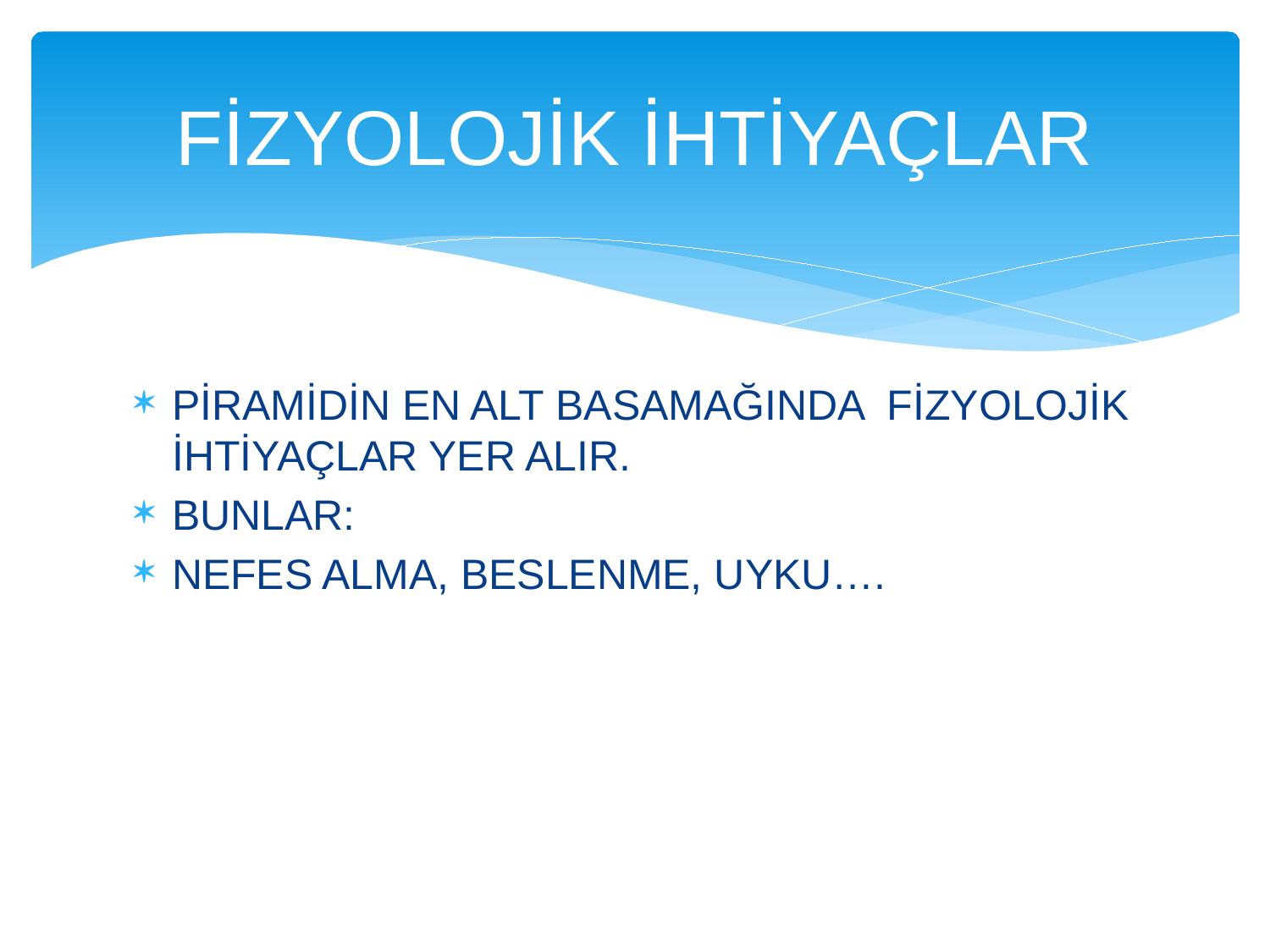

# FİZYOLOJİK İHTİYAÇLAR
PİRAMİDİN EN ALT BASAMAĞINDA  FİZYOLOJİK İHTİYAÇLAR YER ALIR.
BUNLAR:
NEFES ALMA, BESLENME, UYKU….